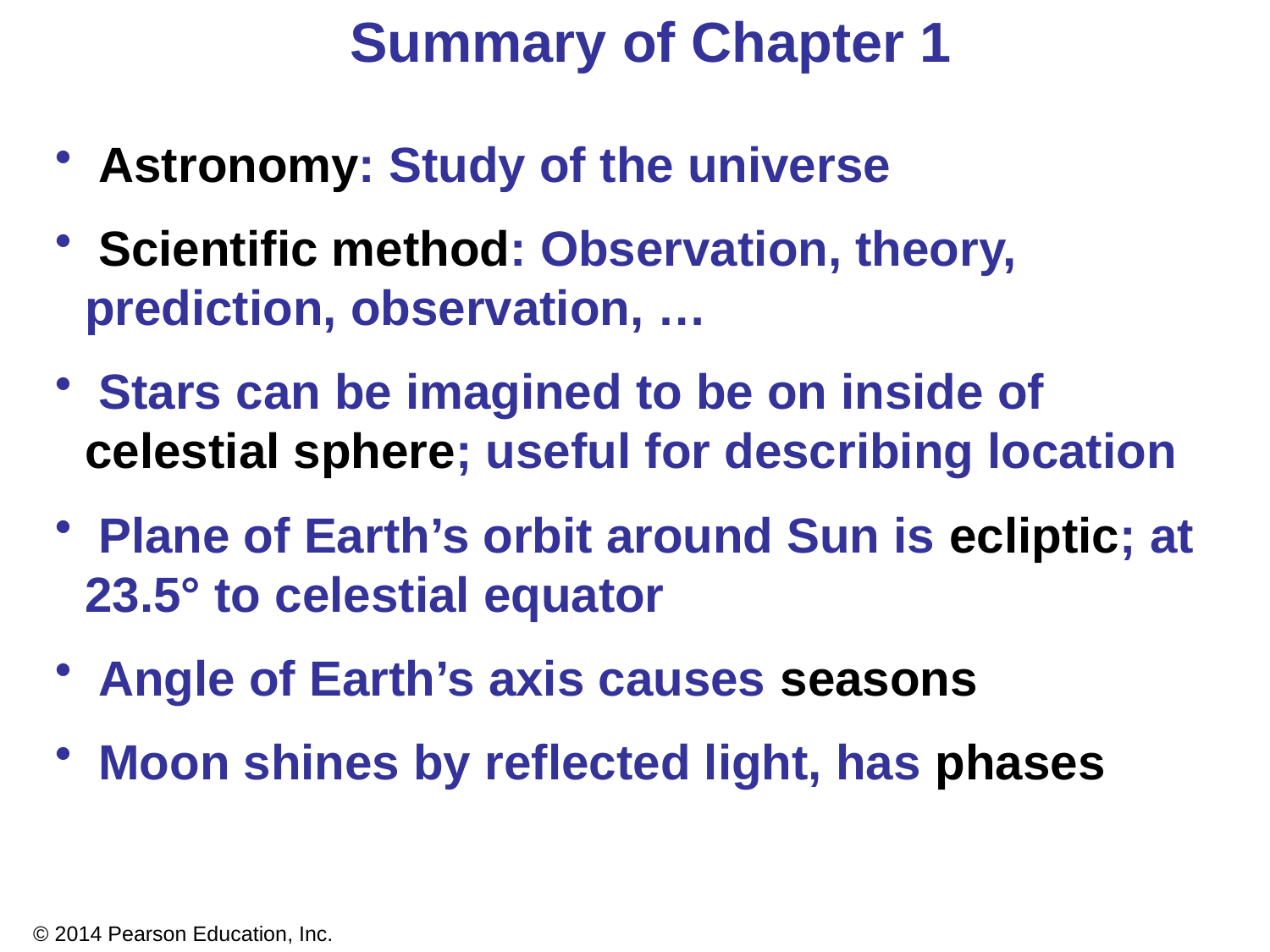

Summary of Chapter 1
 Astronomy: Study of the universe
 Scientific method: Observation, theory, prediction, observation, …
 Stars can be imagined to be on inside of celestial sphere; useful for describing location
 Plane of Earth’s orbit around Sun is ecliptic; at 23.5° to celestial equator
 Angle of Earth’s axis causes seasons
 Moon shines by reflected light, has phases